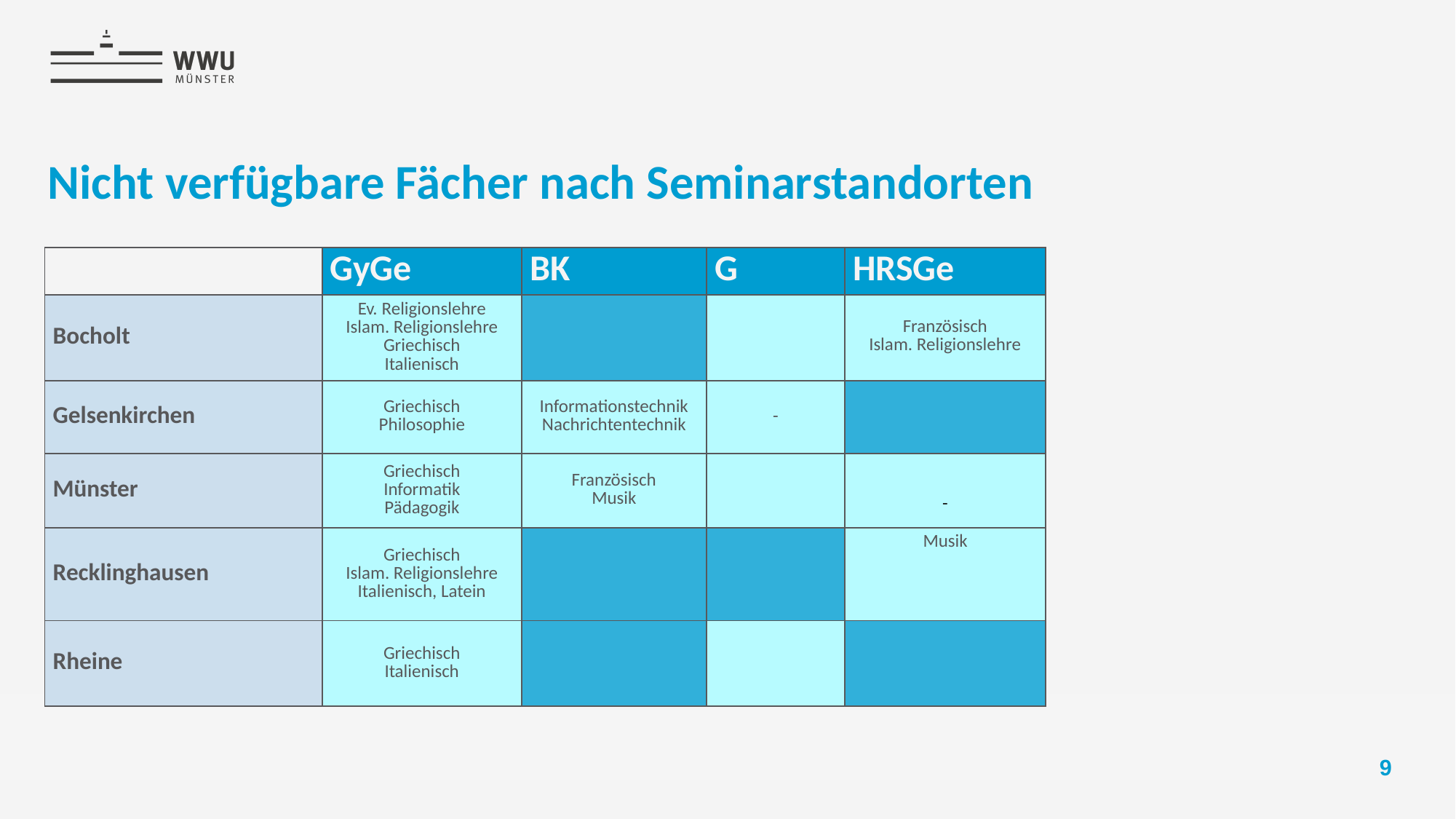

# Nicht verfügbare Fächer nach Seminarstandorten
|  | GyGe | BK | G | HRSGe |
| --- | --- | --- | --- | --- |
| Bocholt | Ev. Religionslehre Islam. Religionslehre Griechisch Italienisch |  |  | Französisch Islam. Religionslehre |
| Gelsenkirchen | Griechisch Philosophie | Informationstechnik Nachrichtentechnik | - |  |
| Münster | Griechisch Informatik Pädagogik | Französisch Musik |  | - |
| Recklinghausen | Griechisch Islam. Religionslehre Italienisch, Latein |  |  | Musik |
| Rheine | Griechisch Italienisch |  |  |  |

9